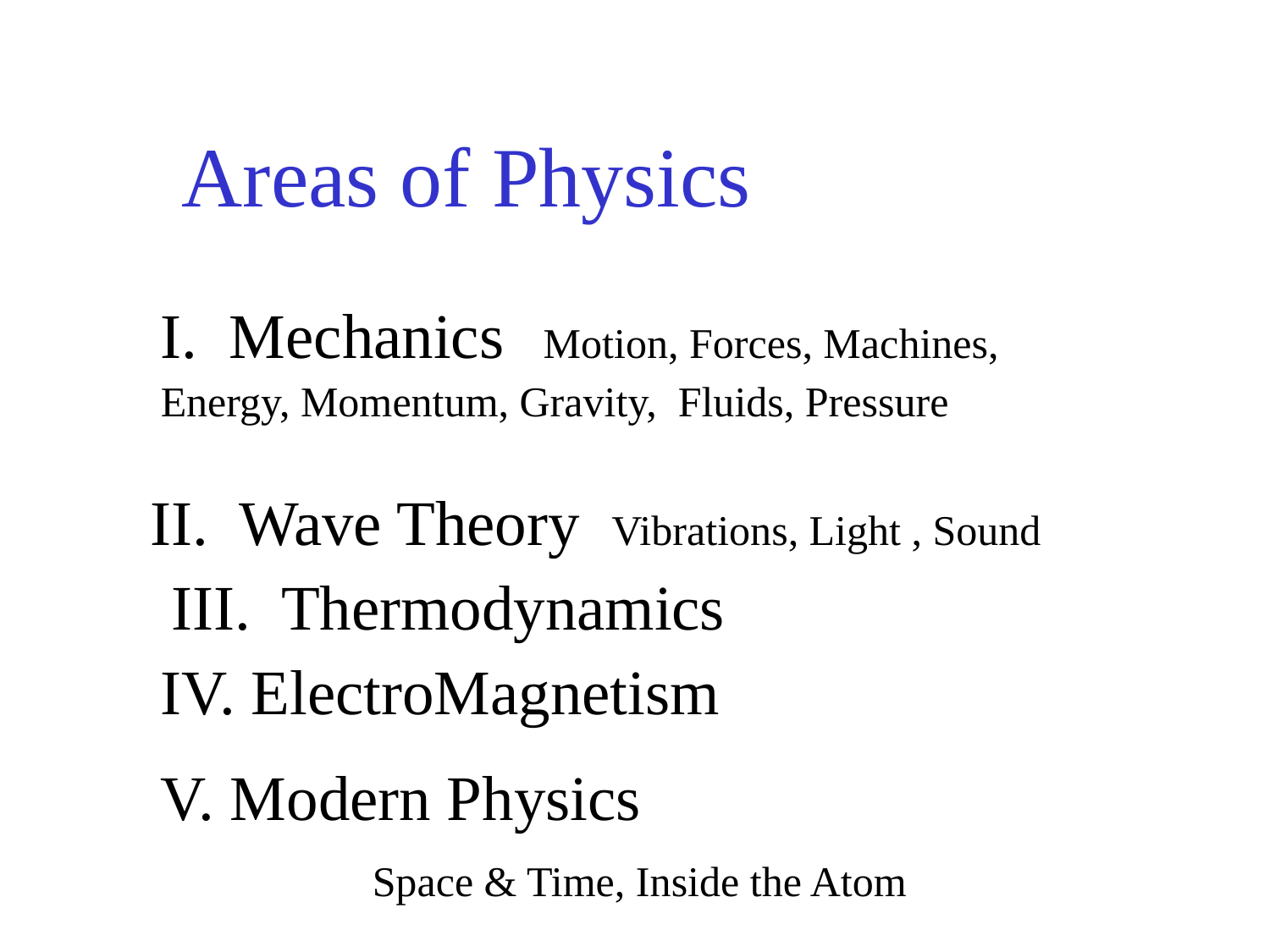

Areas of Physics
I.  Mechanics  Motion, Forces, Machines,  Energy, Momentum, Gravity,  Fluids, Pressure
II.  Wave Theory  Vibrations, Light , Sound
III.  Thermodynamics
IV. ElectroMagnetism
V. Modern Physics
                    Space & Time, Inside the Atom